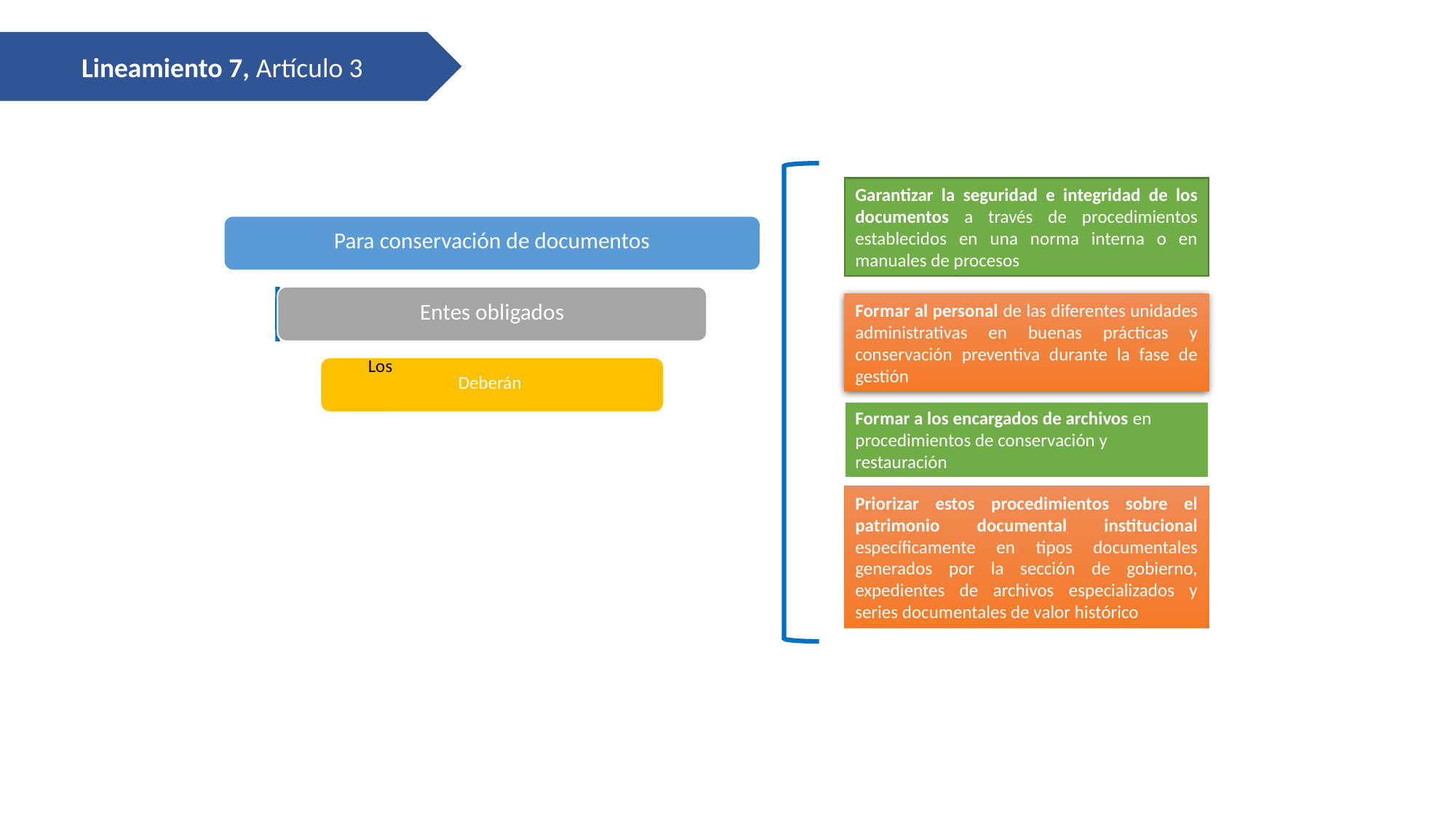

Lineamiento 7, Artículo 3

Garantizar la seguridad e integridad de los documentos a través de procedimientos establecidos en una norma interna o en manuales de procesos
Para conservación de documentos
Entes obligados
Deberán
Formar al personal de las diferentes unidades administrativas en buenas prácticas y conservación preventiva durante la fase de gestión
Los
Formar a los encargados de archivos en procedimientos de conservación y restauración
Priorizar estos procedimientos sobre el patrimonio documental institucional específicamente en tipos documentales generados por la sección de gobierno, expedientes de archivos especializados y series documentales de valor histórico